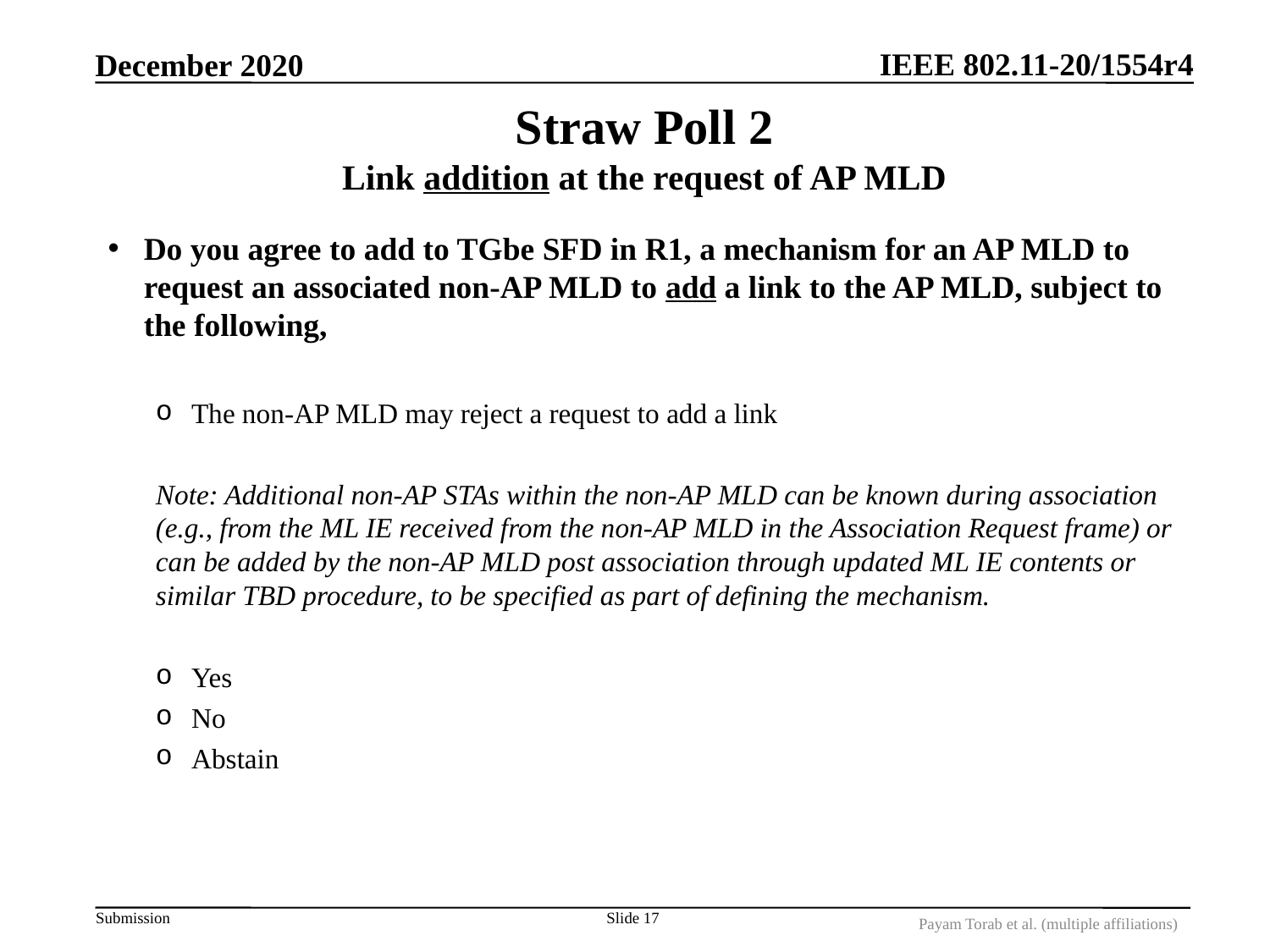

December 2020
# Straw Poll 2 Link addition at the request of AP MLD
Do you agree to add to TGbe SFD in R1, a mechanism for an AP MLD to request an associated non-AP MLD to add a link to the AP MLD, subject to the following,

The non-AP MLD may reject a request to add a link

Note: Additional non-AP STAs within the non-AP MLD can be known during association (e.g., from the ML IE received from the non-AP MLD in the Association Request frame) or can be added by the non-AP MLD post association through updated ML IE contents or similar TBD procedure, to be specified as part of defining the mechanism.

Yes
No
Abstain
Slide 17
Payam Torab et al. (multiple affiliations)